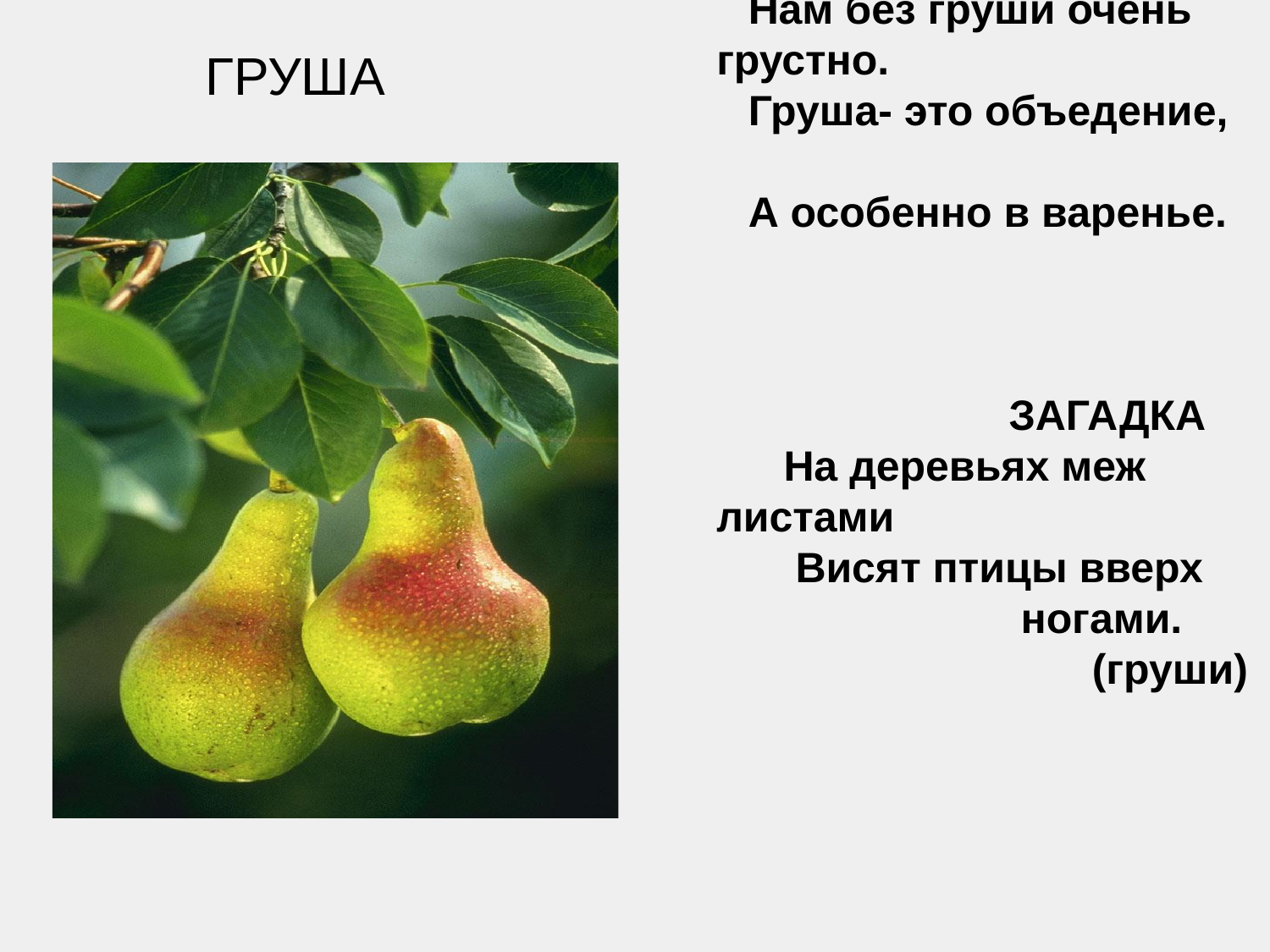

# Груша-это очень вкусно,
Нам без груши очень грустно.
Груша- это объедение,
А особенно в варенье.

                      ЗАГАДКА
   На деревьях меж листами
    Висят птицы вверх
                       ногами.
                             (груши)
            ГРУША